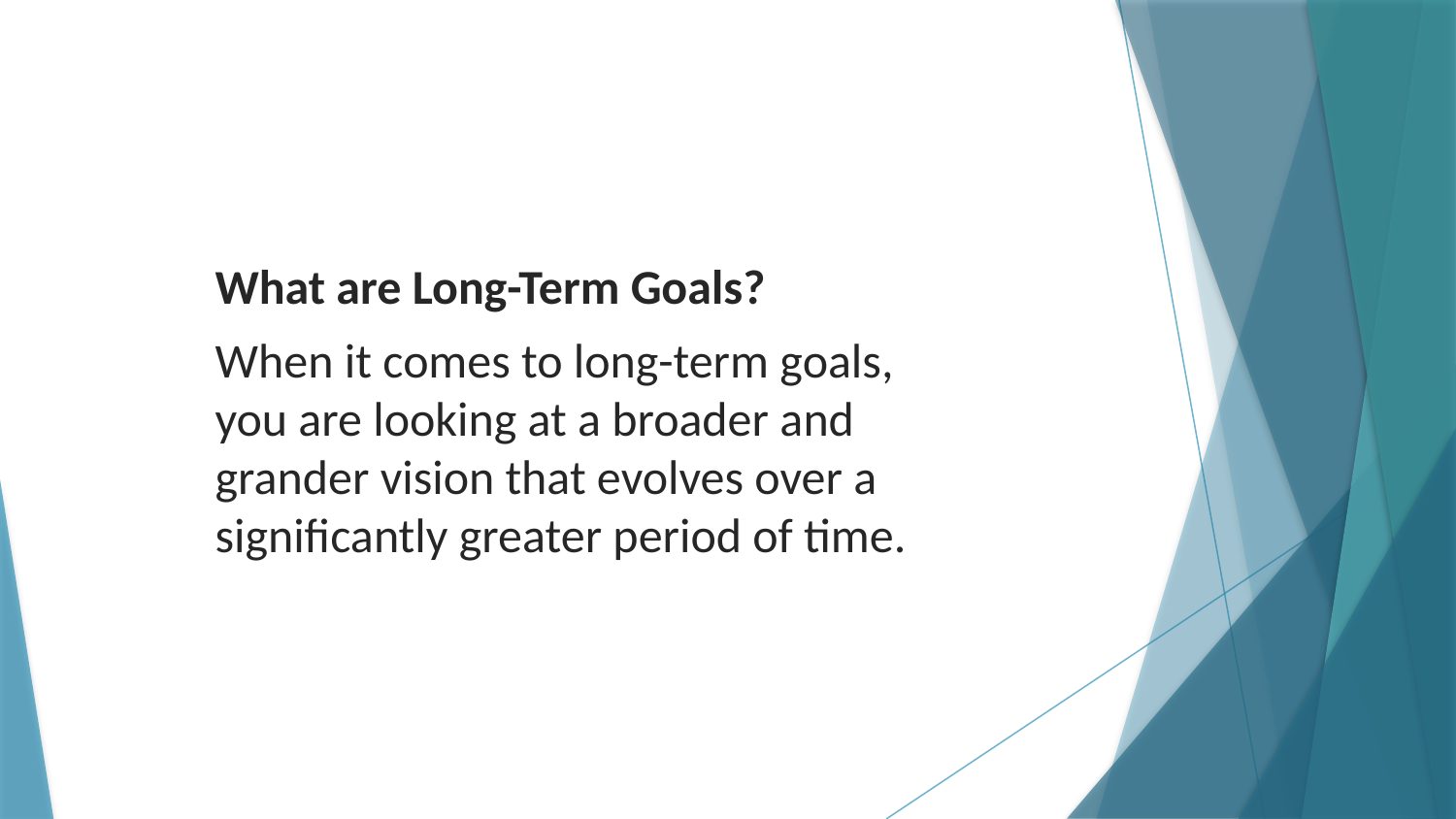

What are Long-Term Goals?
When it comes to long-term goals, you are looking at a broader and grander vision that evolves over a significantly greater period of time.